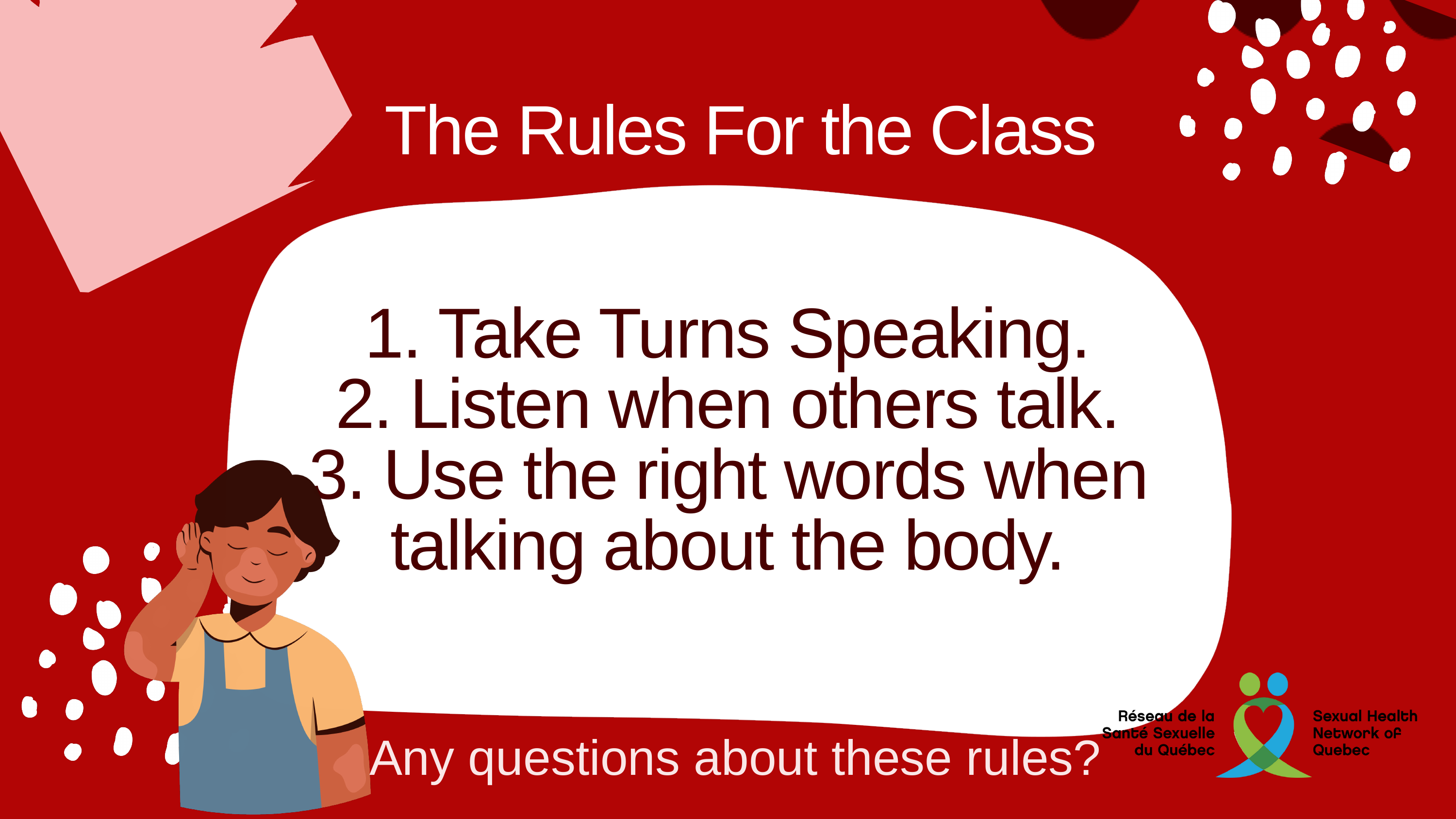

The Rules For the Class

1. Take Turns Speaking.
2. Listen when others talk.
3. Use the right words when talking about the body.

Any questions about these rules?